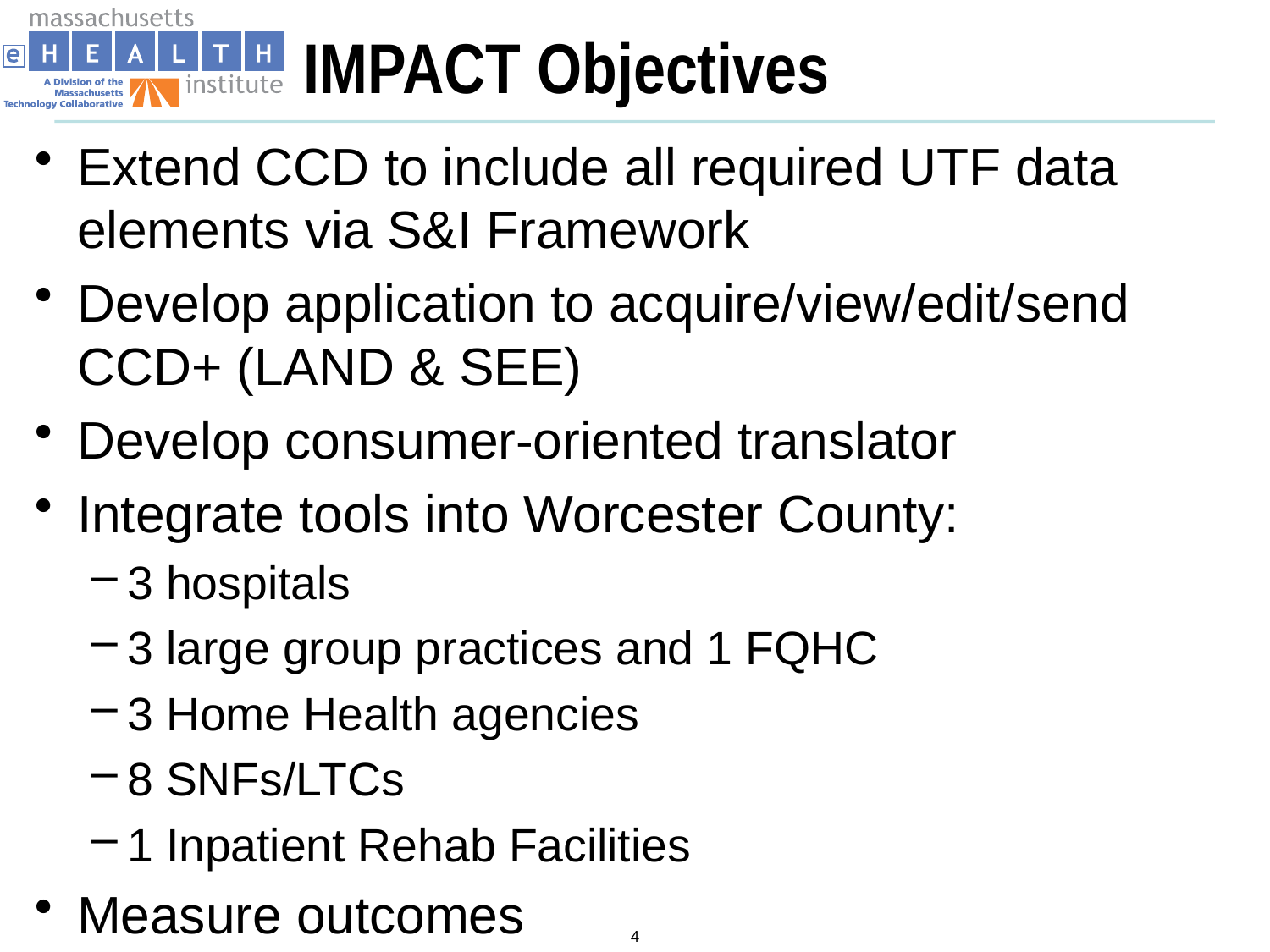

# IMPACT Objectives
Extend CCD to include all required UTF data elements via S&I Framework
Develop application to acquire/view/edit/send CCD+ (LAND & SEE)
Develop consumer-oriented translator
Integrate tools into Worcester County:
3 hospitals
3 large group practices and 1 FQHC
3 Home Health agencies
8 SNFs/LTCs
1 Inpatient Rehab Facilities
Measure outcomes
4